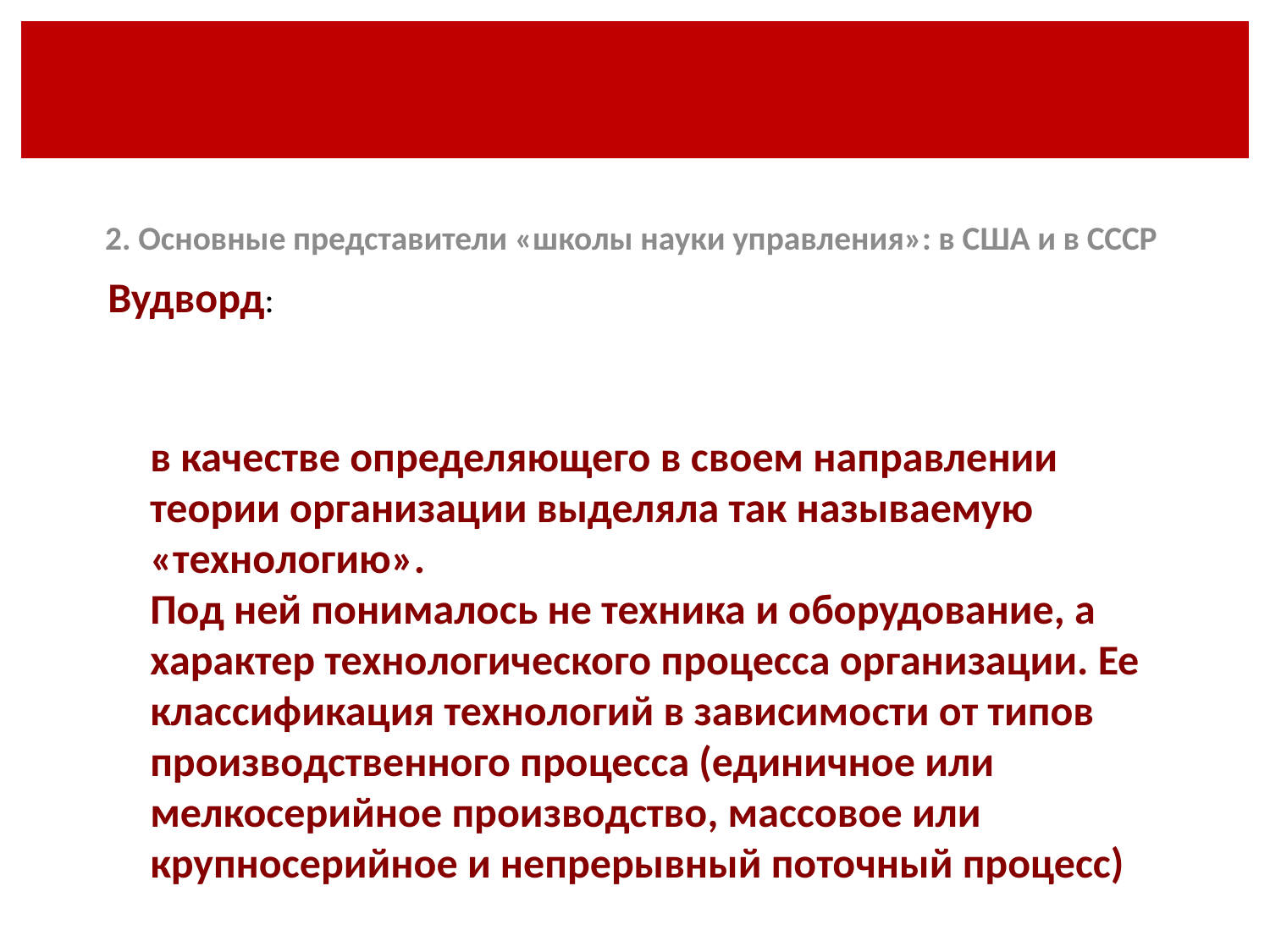

|  |
| --- |
#
2. Основные представители «школы науки управления»: в США и в СССР

Вудворд:
в качестве определяющего в своем направлении теории организации выделяла так называемую «технологию».
Под ней понималось не техника и оборудование, а характер технологического процесса организации. Ее классификация технологий в зависимости от типов производственного процесса (единичное или мелкосерийное производство, массовое или крупносерийное и непрерывный поточный процесс)